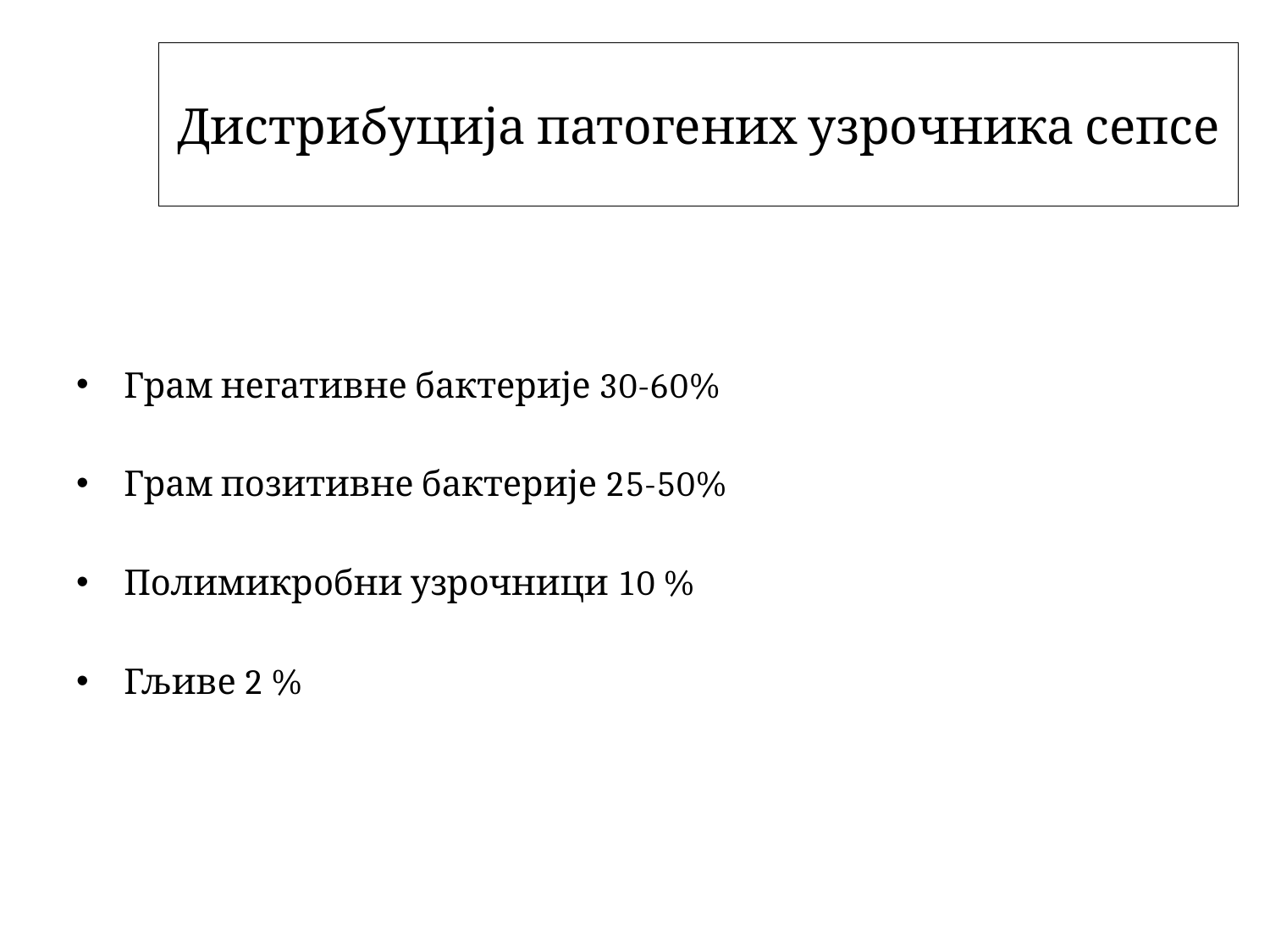

# Дистрибуција патогених узрочника сепсе
Грам негативне бактерије 30-60%

Грам позитивне бактерије 25-50%

Полимикробни узрочници 10 %

Гљиве 2 %